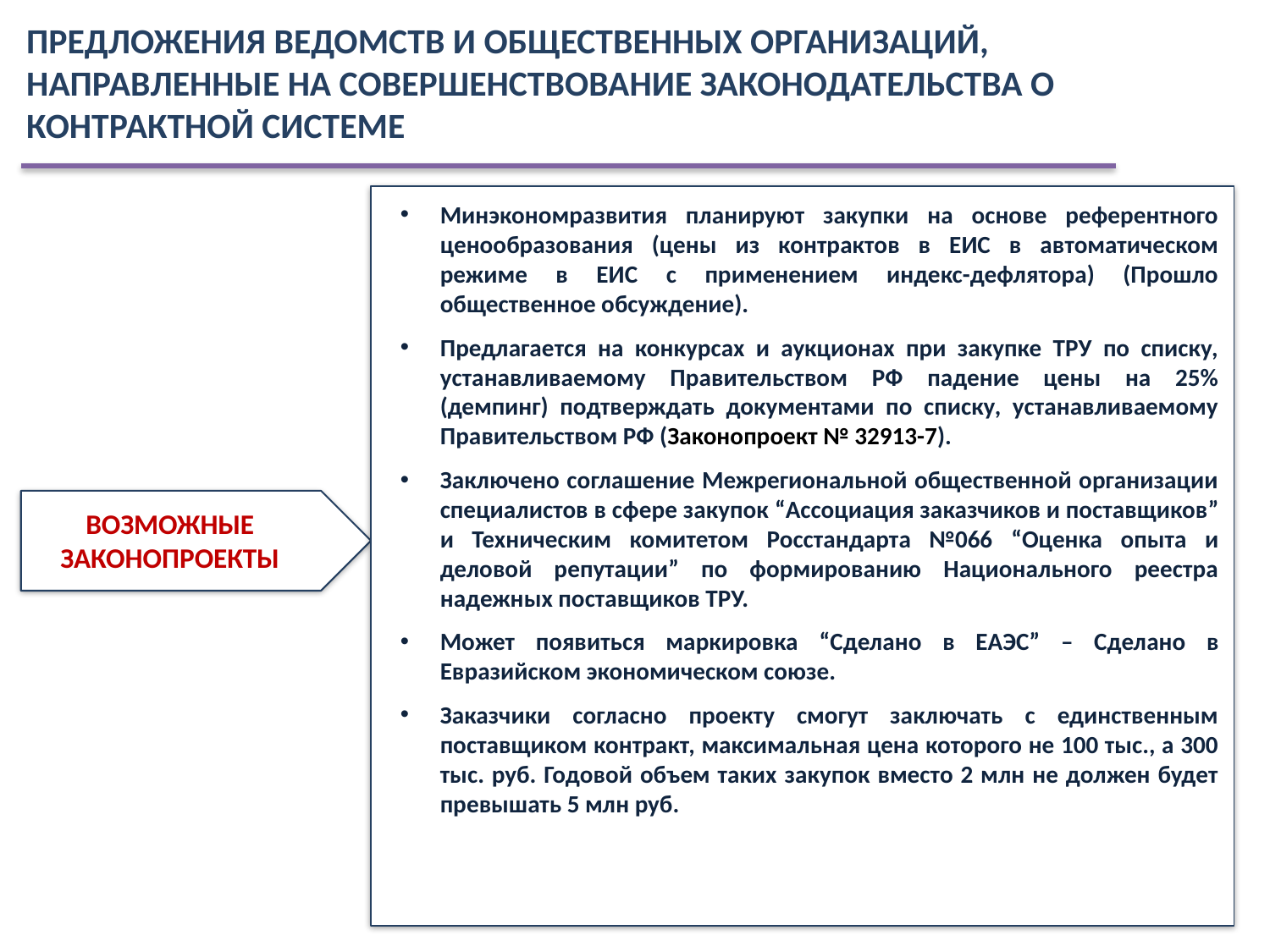

ПРЕДЛОЖЕНИЯ ВЕДОМСТВ И ОБЩЕСТВЕННЫХ ОРГАНИЗАЦИЙ, НАПРАВЛЕННЫЕ НА СОВЕРШЕНСТВОВАНИЕ ЗАКОНОДАТЕЛЬСТВА О КОНТРАКТНОЙ СИСТЕМЕ

Минэкономразвития планируют закупки на основе референтного ценообразования (цены из контрактов в ЕИС в автоматическом режиме в ЕИС с применением индекс-дефлятора) (Прошло общественное обсуждение).
Предлагается на конкурсах и аукционах при закупке ТРУ по списку, устанавливаемому Правительством РФ падение цены на 25% (демпинг) подтверждать документами по списку, устанавливаемому Правительством РФ (Законопроект № 32913-7).
Заключено соглашение Межрегиональной общественной организации специалистов в сфере закупок “Ассоциация заказчиков и поставщиков” и Техническим комитетом Росстандарта №066 “Оценка опыта и деловой репутации” по формированию Национального реестра надежных поставщиков ТРУ.
Может появиться маркировка “Сделано в ЕАЭС” – Сделано в Евразийском экономическом союзе.
Заказчики согласно проекту смогут заключать с единственным поставщиком контракт, максимальная цена которого не 100 тыс., а 300 тыс. руб. Годовой объем таких закупок вместо 2 млн не должен будет превышать 5 млн руб.

ВОЗМОЖНЫЕ ЗАКОНОПРОЕКТЫ
124